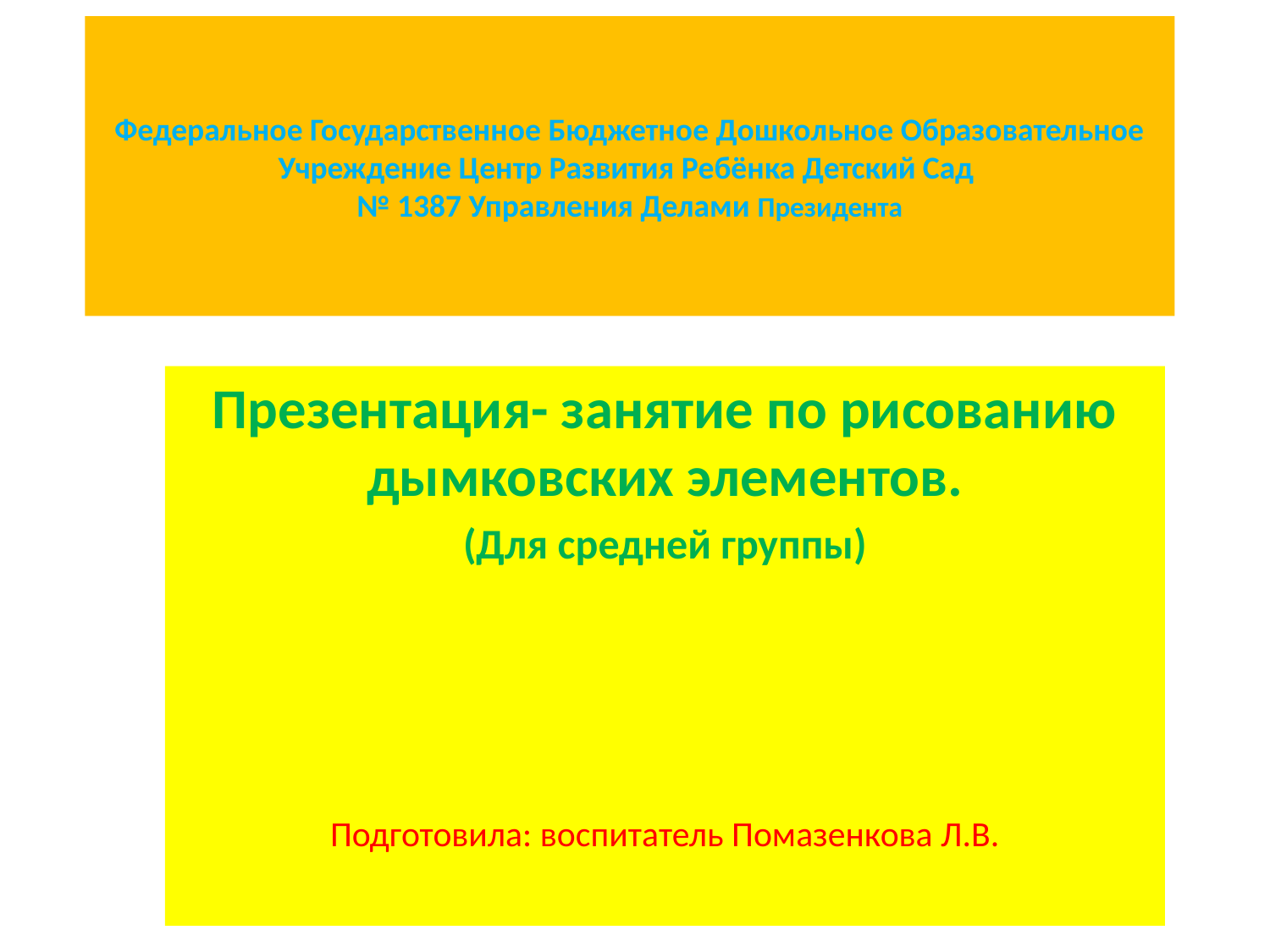

# Федеральное Государственное Бюджетное Дошкольное Образовательное Учреждение Центр Развития Ребёнка Детский Сад № 1387 Управления Делами Президента
Презентация- занятие по рисованию дымковских элементов.
(Для средней группы)

Подготовила: воспитатель Помазенкова Л.В.